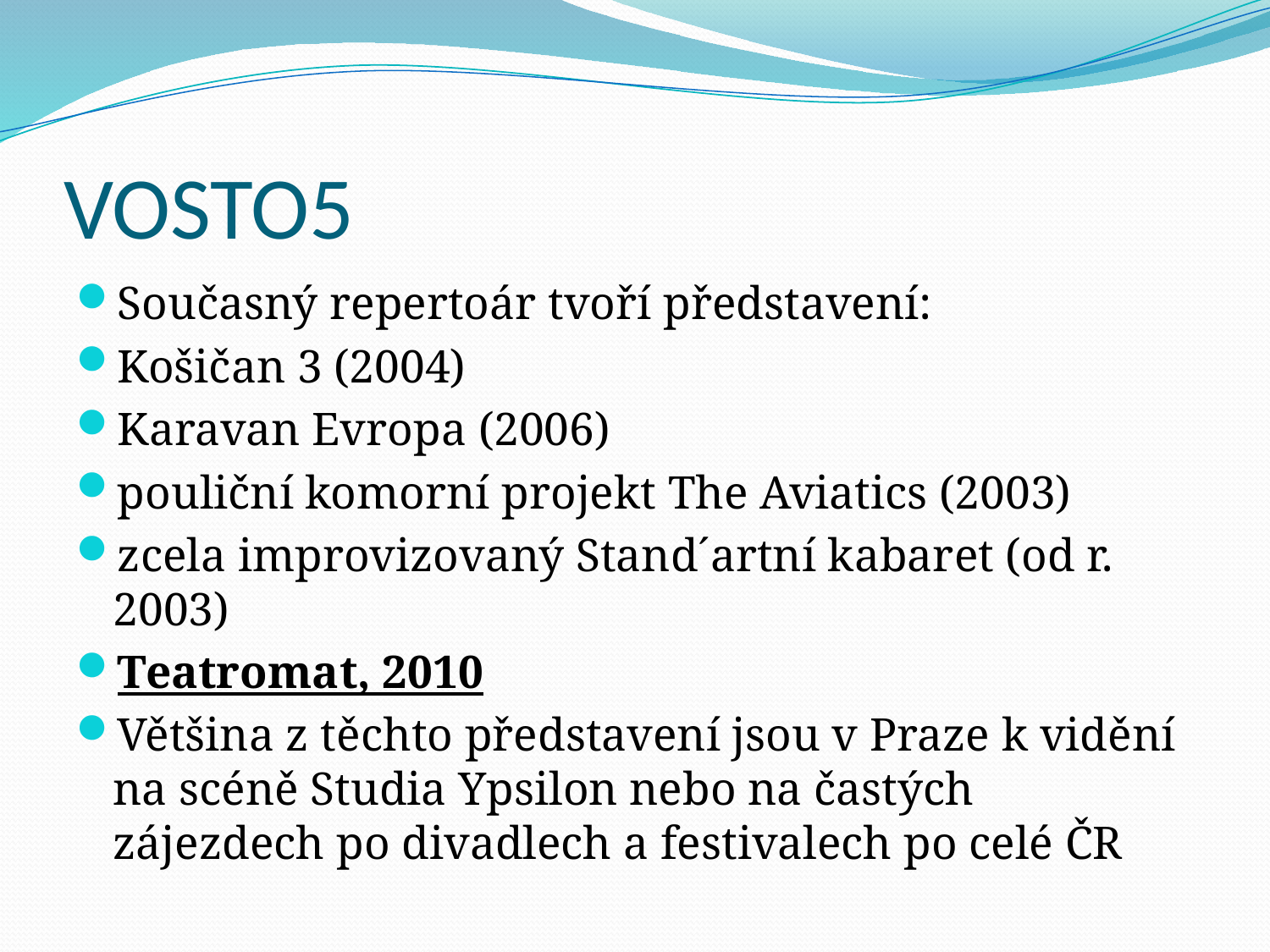

# VOSTO5
Současný repertoár tvoří představení:
Košičan 3 (2004)
Karavan Evropa (2006)
pouliční komorní projekt The Aviatics (2003)
zcela improvizovaný Stand´artní kabaret (od r. 2003)
Teatromat, 2010
Většina z těchto představení jsou v Praze k vidění na scéně Studia Ypsilon nebo na častých zájezdech po divadlech a festivalech po celé ČR